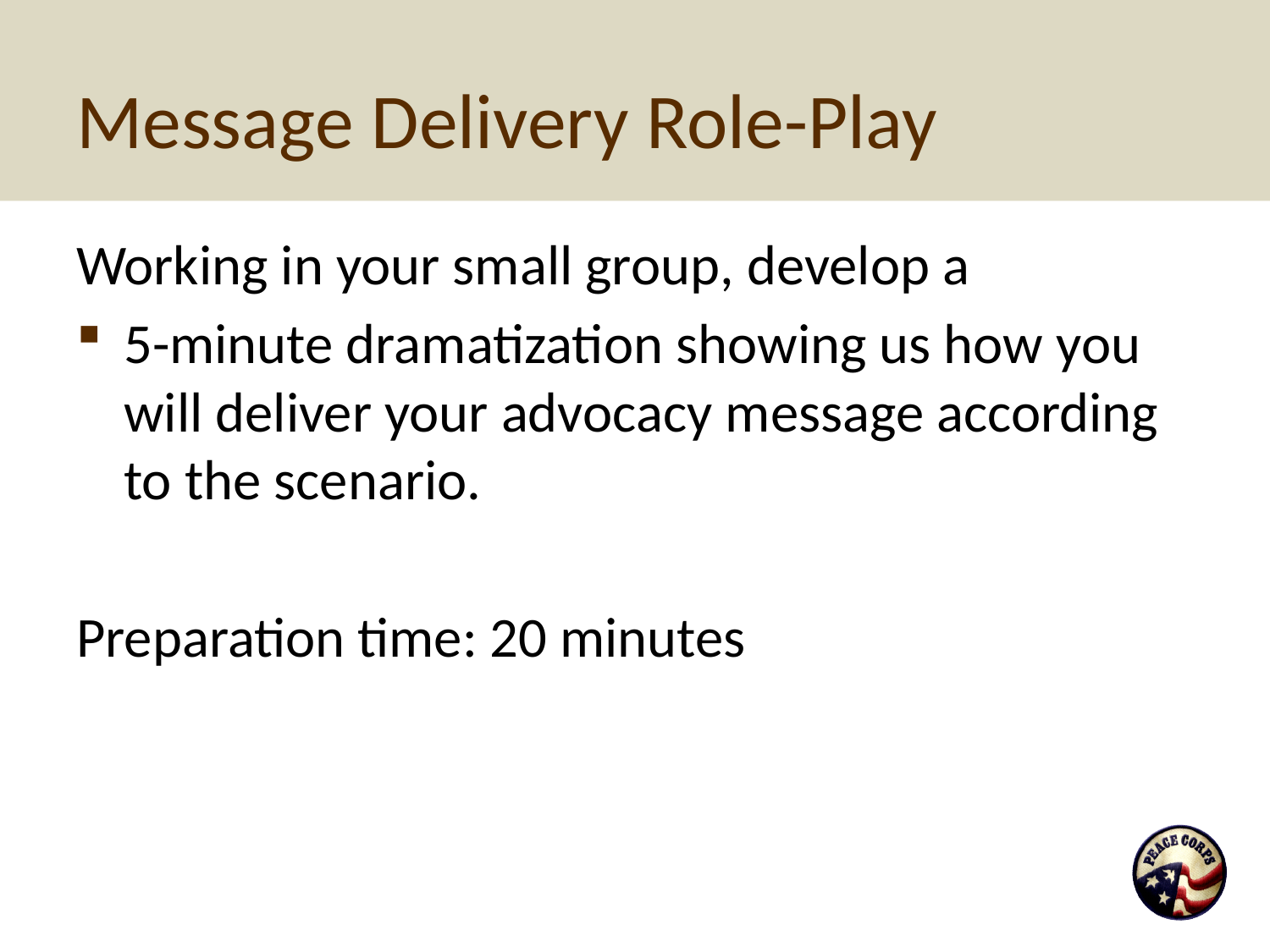

# Message Delivery Role-Play
Working in your small group, develop a
5-minute dramatization showing us how you will deliver your advocacy message according to the scenario.

Preparation time: 20 minutes